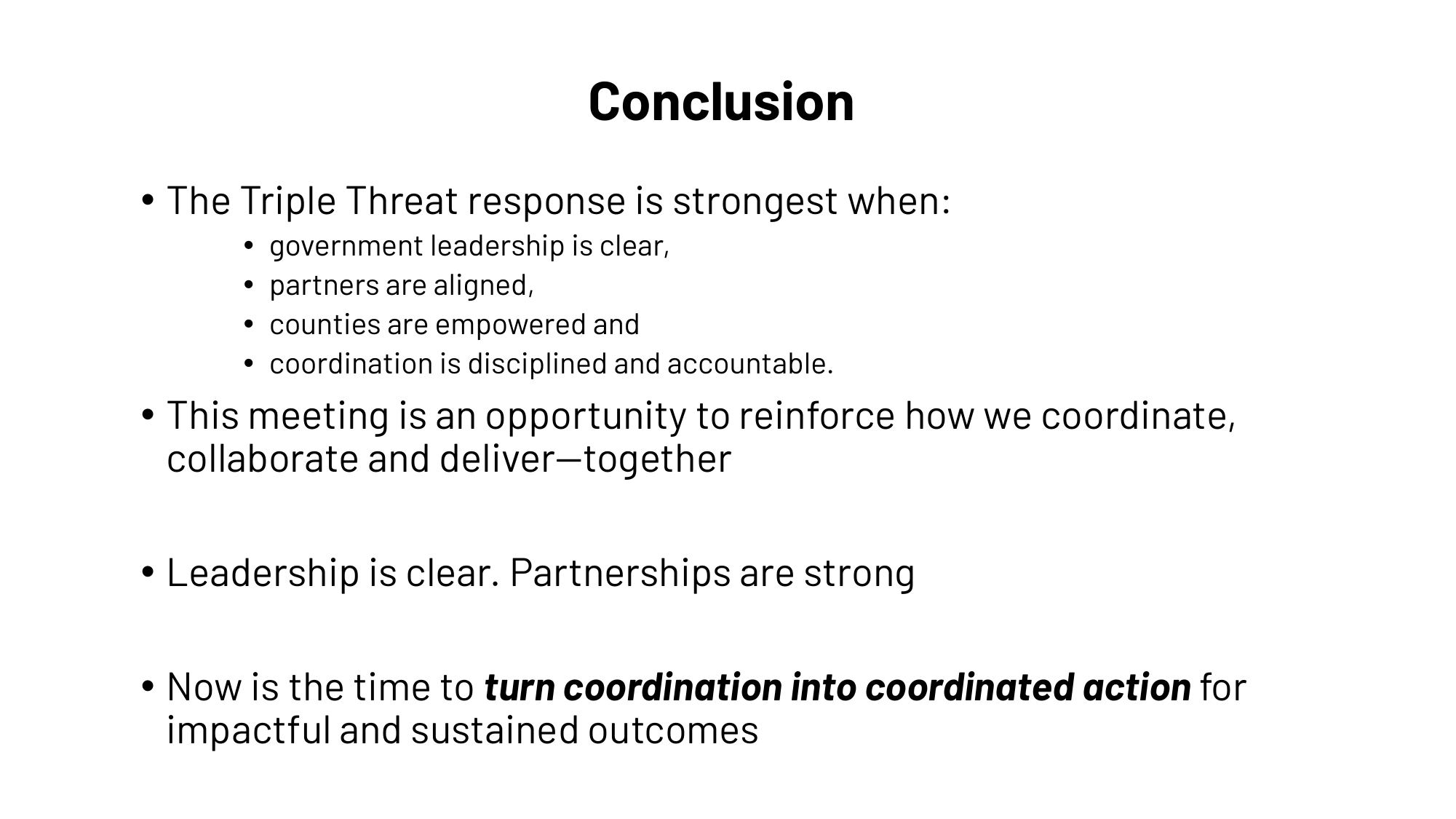

# Conclusion
The Triple Threat response is strongest when:
government leadership is clear,
partners are aligned,
counties are empowered and
coordination is disciplined and accountable.
This meeting is an opportunity to reinforce how we coordinate, collaborate and deliver—together

Leadership is clear. Partnerships are strong

Now is the time to turn coordination into coordinated action for impactful and sustained outcomes